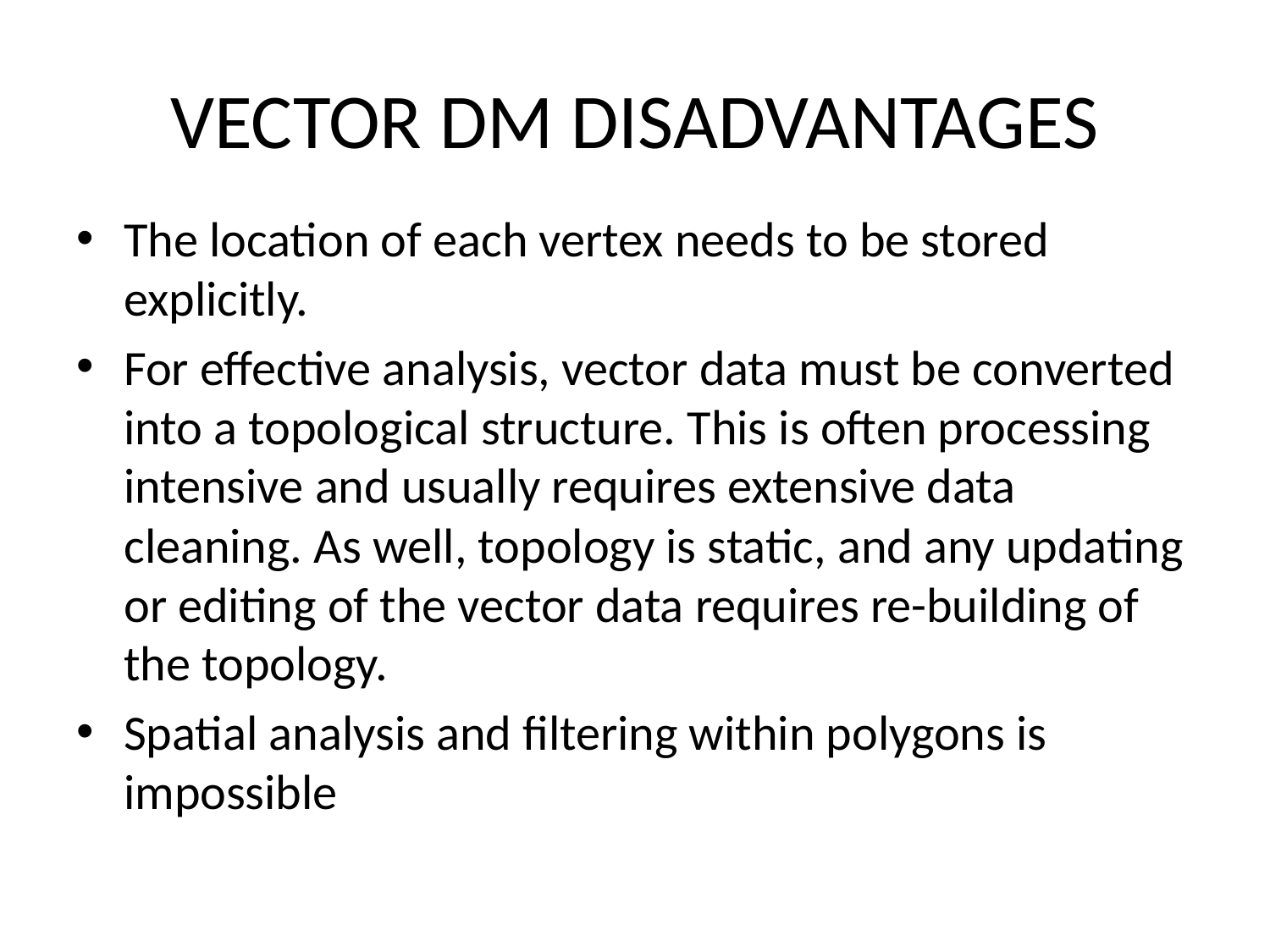

# VECTOR DM DISADVANTAGES
The location of each vertex needs to be stored explicitly.
For effective analysis, vector data must be converted into a topological structure. This is often processing intensive and usually requires extensive data cleaning. As well, topology is static, and any updating or editing of the vector data requires re-building of the topology.
Spatial analysis and filtering within polygons is impossible